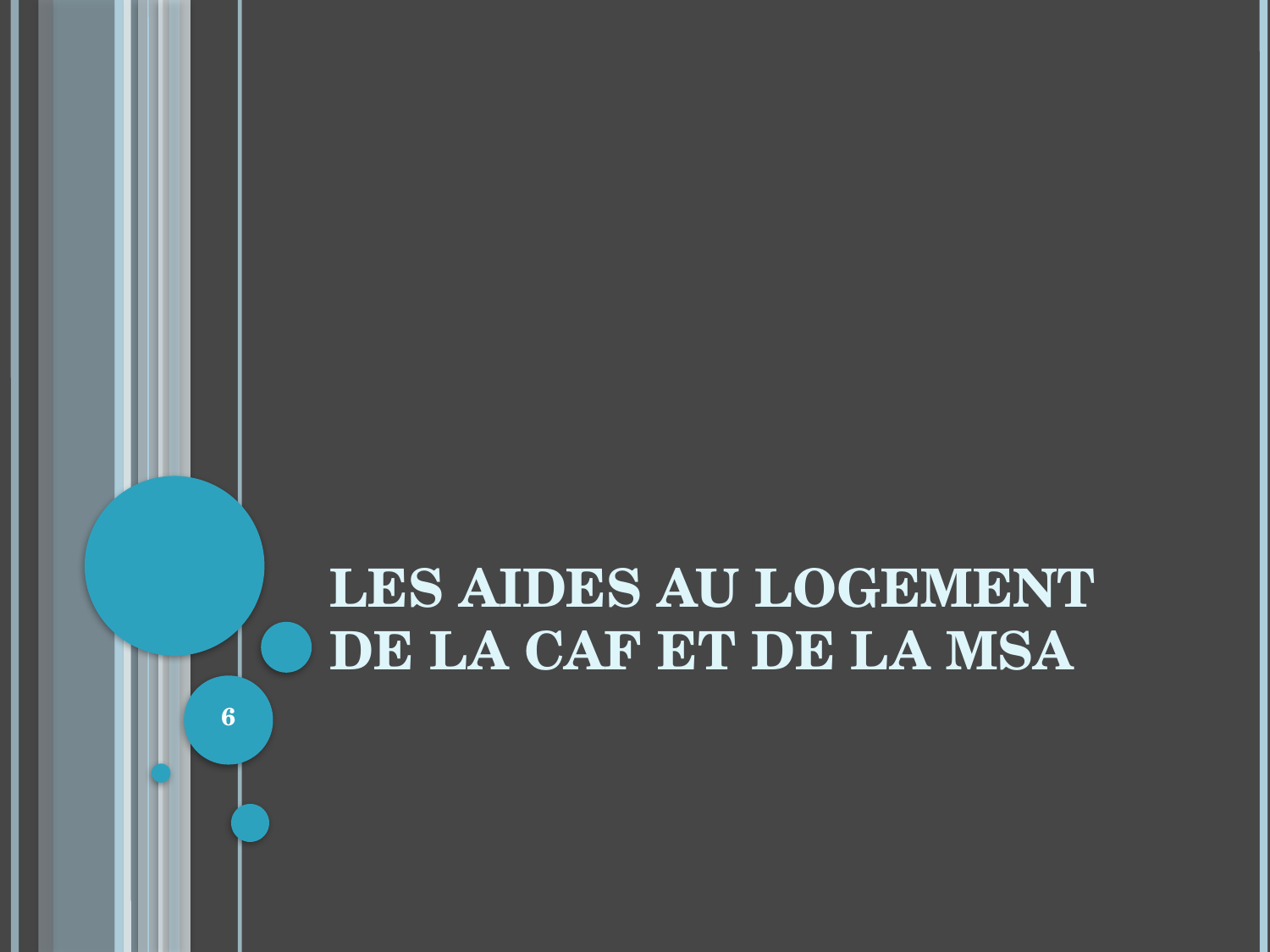

# Les aides au logement de la CAF et de la MSA
6